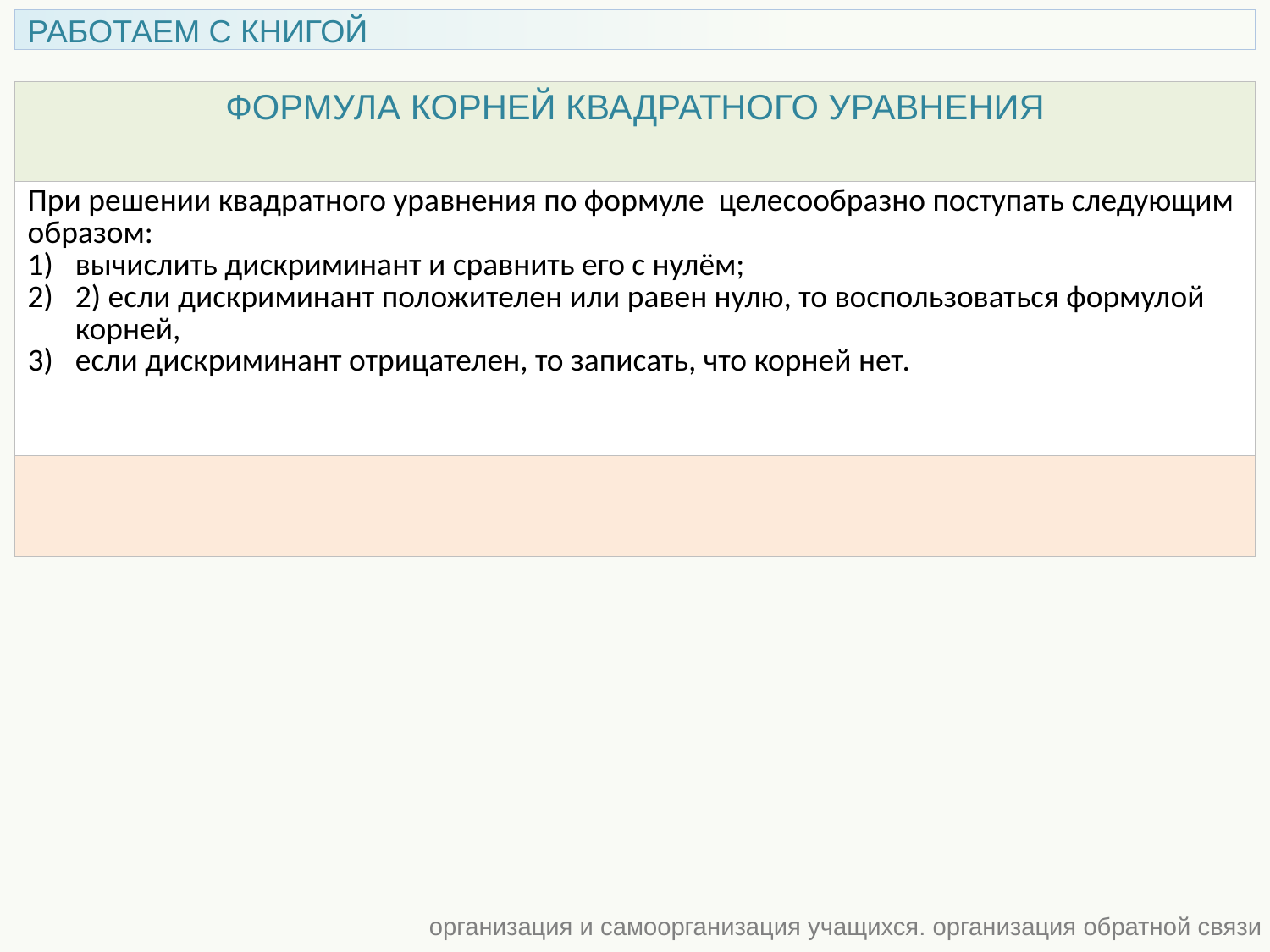

РАБОТАЕМ С КНИГОЙ
| ФОРМУЛА КОРНЕЙ КВАДРАТНОГО УРАВНЕНИЯ |
| --- |
| При решении квадратного уравнения по формуле целесообразно поступать следующим образом: вычислить дискриминант и сравнить его с нулём; 2) если дискриминант положителен или равен нулю, то воспользоваться формулой корней, если дискриминант отрицателен, то записать, что корней нет. |
|  |
организация и самоорганизация учащихся. организация обратной связи